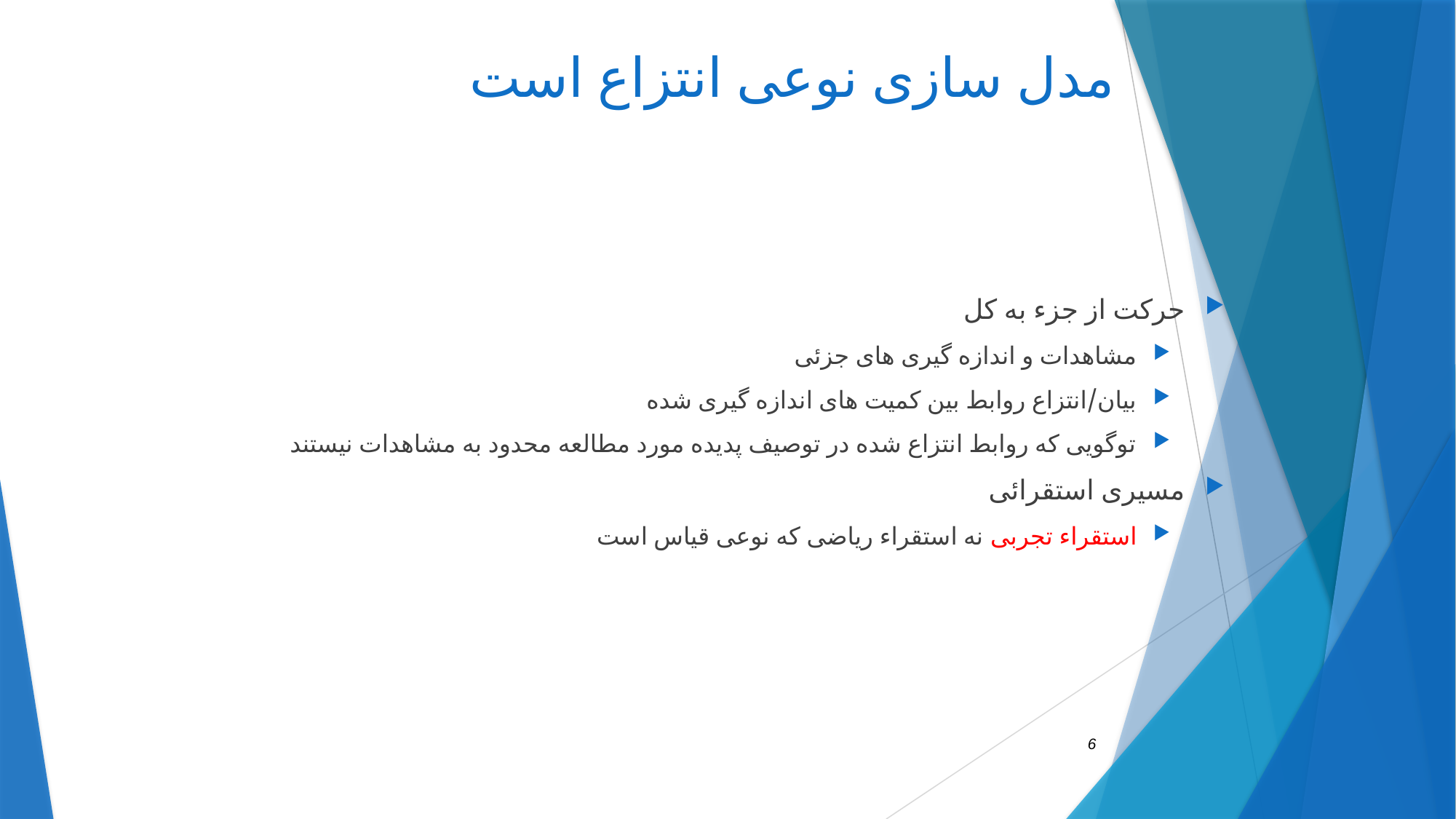

# مدل سازی نوعی انتزاع است
حرکت از جزء به کل
مشاهدات و اندازه گیری های جزئی
بیان/انتزاع روابط بین کمیت های اندازه گیری شده
توگویی که روابط انتزاع شده در توصیف پدیده مورد مطالعه محدود به مشاهدات نیستند
مسیری استقرائی
استقراء تجربی نه استقراء ریاضی که نوعی قیاس است

6